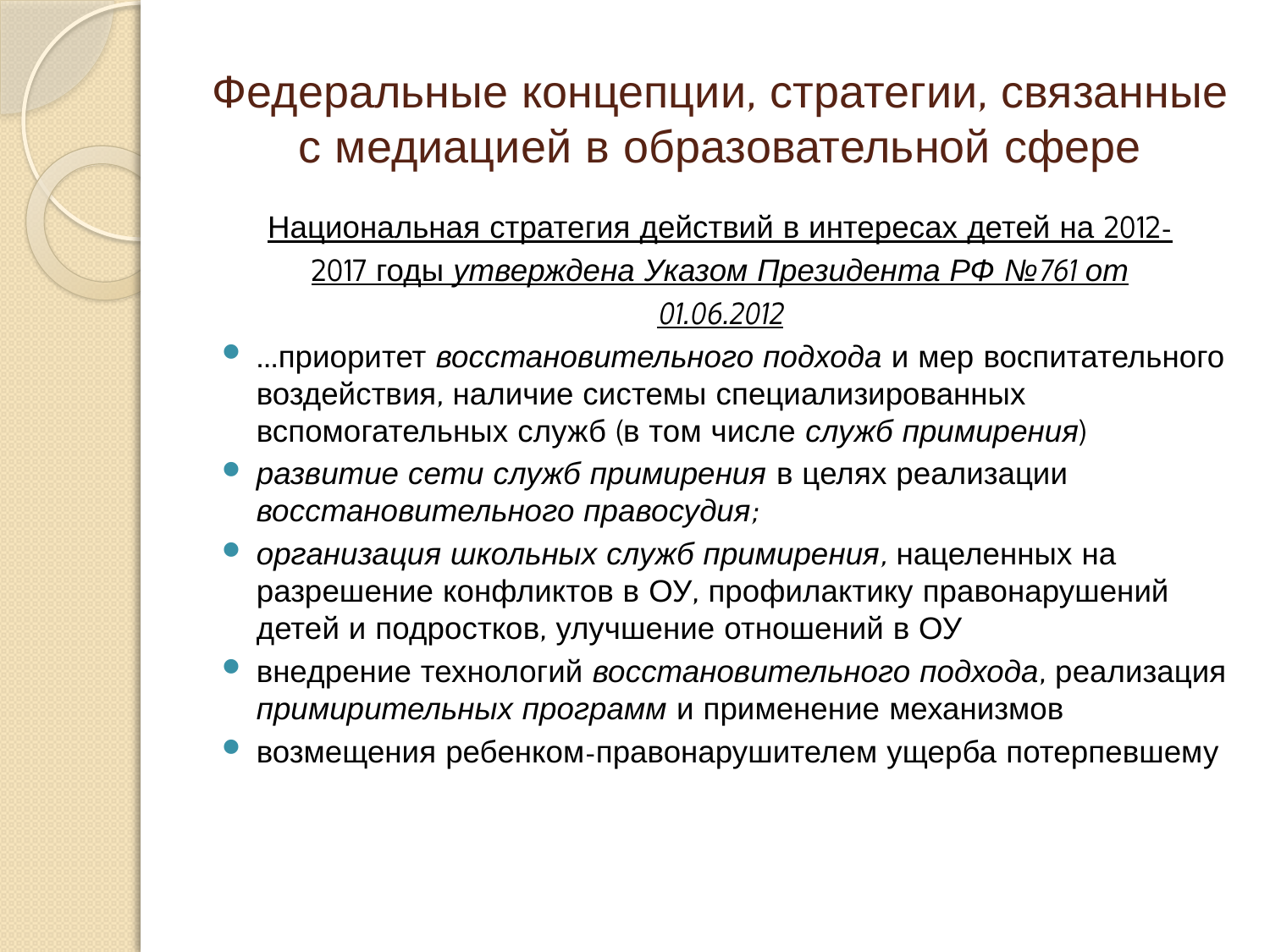

# Федеральные концепции, стратегии, связанные с медиацией в образовательной сфере
Национальная стратегия действий в интересах детей на 2012-
2017 годы утверждена Указом Президента РФ №761 от
01.06.2012
…приоритет восстановительного подхода и мер воспитательного воздействия, наличие системы специализированных вспомогательных служб (в том числе служб примирения)
развитие сети служб примирения в целях реализации восстановительного правосудия;
организация школьных служб примирения, нацеленных на разрешение конфликтов в ОУ, профилактику правонарушений детей и подростков, улучшение отношений в ОУ
внедрение технологий восстановительного подхода, реализация примирительных программ и применение механизмов
возмещения ребенком-правонарушителем ущерба потерпевшему